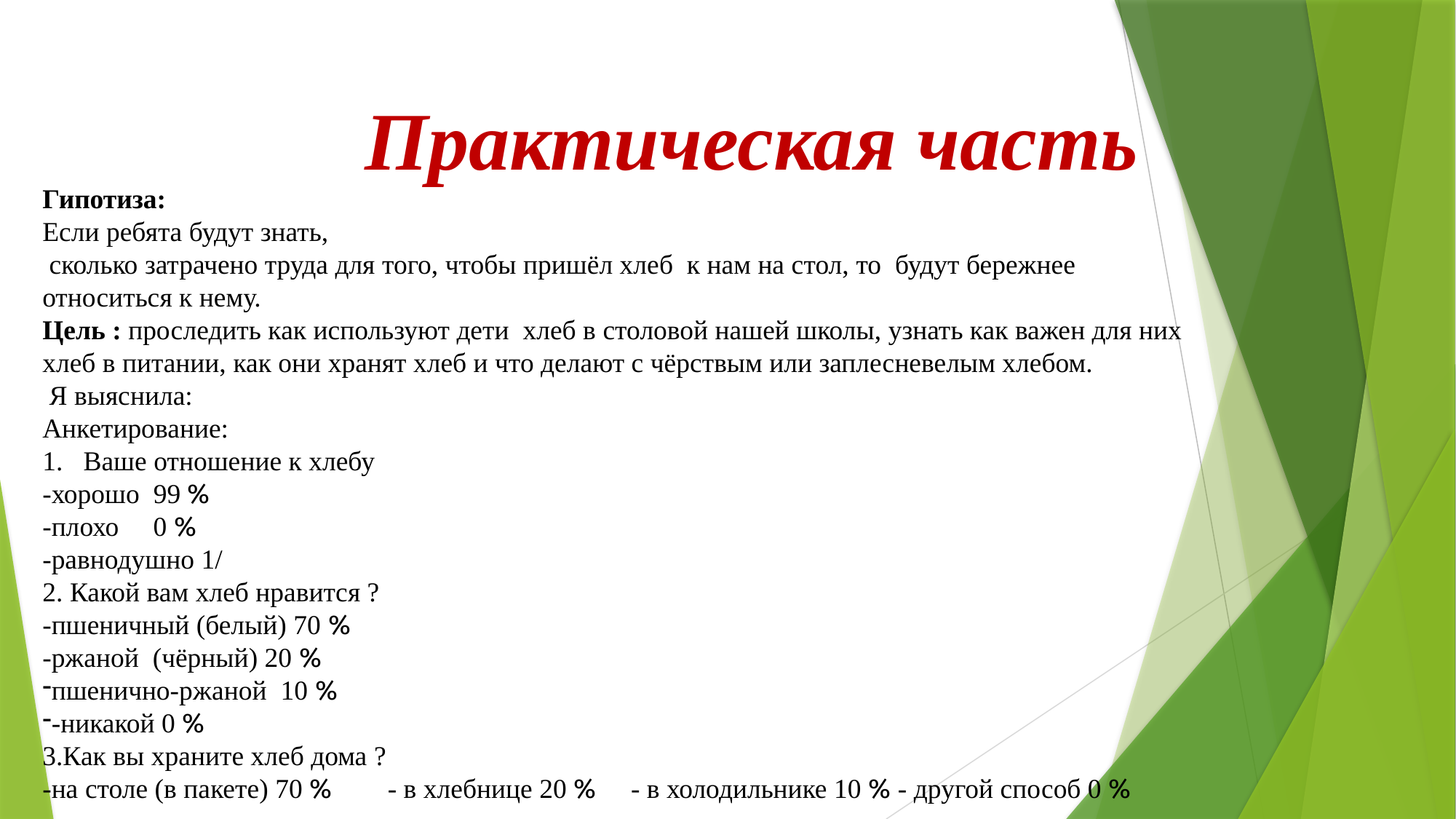

Практическая часть
Гипотиза:
Если ребята будут знать,
 сколько затрачено труда для того, чтобы пришёл хлеб  к нам на стол, то  будут бережнее относиться к нему.
Цель : проследить как используют дети  хлеб в столовой нашей школы, узнать как важен для них хлеб в питании, как они хранят хлеб и что делают с чёрствым или заплесневелым хлебом.
 Я выяснила:
Анкетирование:
Ваше отношение к хлебу
-хорошо  99 %
-плохо     0 %
-равнодушно 1/
2. Какой вам хлеб нравится ?
-пшеничный (белый) 70 %
-ржаной  (чёрный) 20 %
пшенично-ржаной  10 %
-никакой 0 %
3.Как вы храните хлеб дома ?
-на столе (в пакете) 70 %        - в хлебнице 20 %     - в холодильнике 10 % - другой способ 0 %